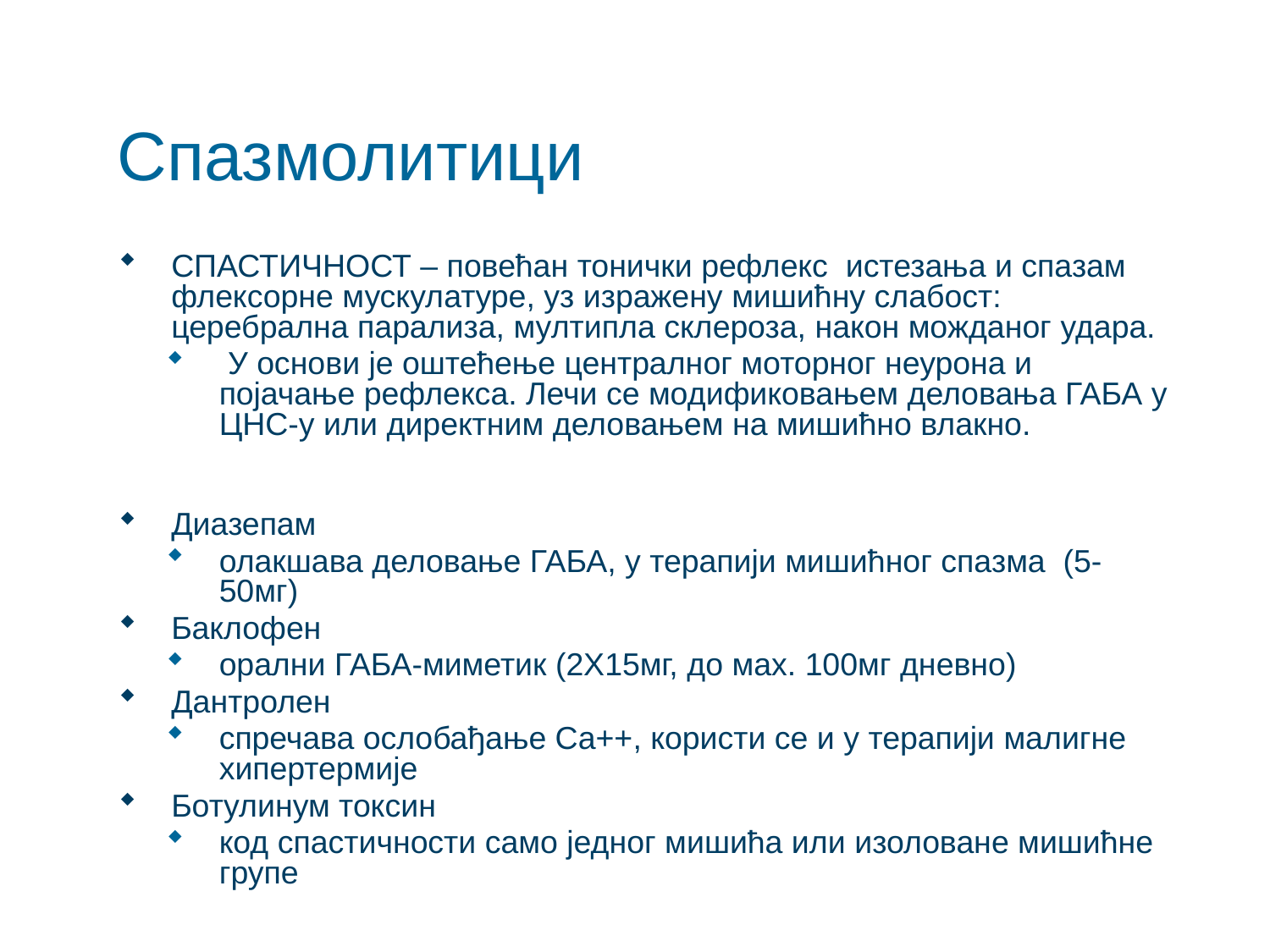

# Спазмолитици
СПАСТИЧНОСТ – повећан тонички рефлекс  истезања и спазам флексорне мускулатуре, уз изражену мишићну слабост: церебрална парализа, мултипла склероза, након можданог удара.
 У основи је оштећење централног моторног неурона и појачање рефлекса. Лечи се модификовањем деловања ГАБА у ЦНС-у или директним деловањем на мишићно влакно.

Диазепам
олакшава деловање ГАБА, у терапији мишићног спазма  (5-50мг)
Баклофен
орални ГАБА-миметик (2X15мг, до маx. 100мг дневно)
Дантролен
спречава ослобађање Ca++, користи се и у терапији малигне хипертермије
Ботулинум токсин
код спастичности само једног мишића или изоловане мишићне групе